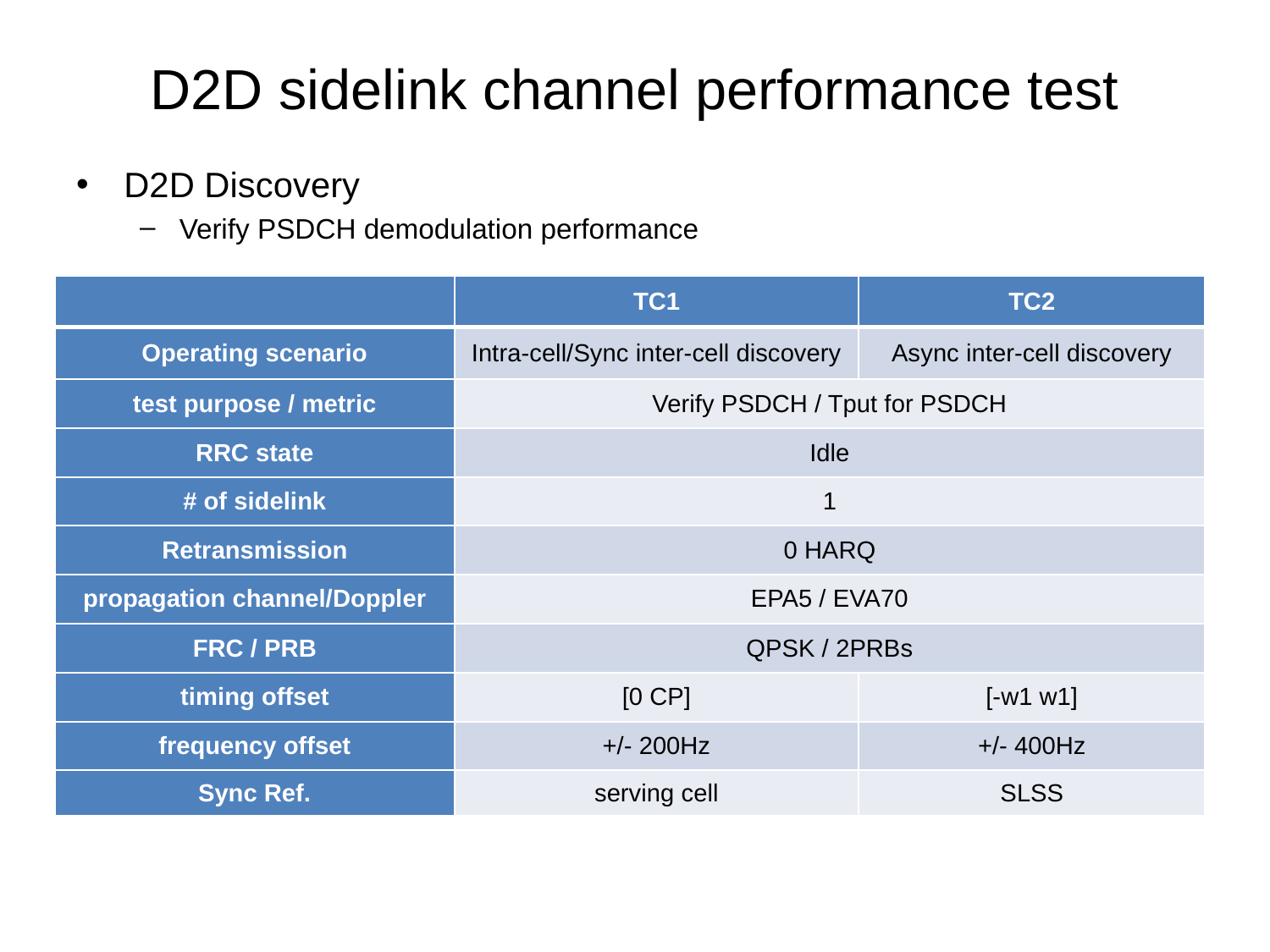

# D2D sidelink channel performance test
D2D Discovery
Verify PSDCH demodulation performance
|  | TC1 | TC2 |
| --- | --- | --- |
| Operating scenario | Intra-cell/Sync inter-cell discovery | Async inter-cell discovery |
| test purpose / metric | Verify PSDCH / Tput for PSDCH |  |
| RRC state | Idle |  |
| # of sidelink | 1 |  |
| Retransmission | 0 HARQ |  |
| propagation channel/Doppler | EPA5 / EVA70 |  |
| FRC / PRB | QPSK / 2PRBs |  |
| timing offset | [0 CP] | [-w1 w1] |
| frequency offset | +/- 200Hz | +/- 400Hz |
| Sync Ref. | serving cell | SLSS |